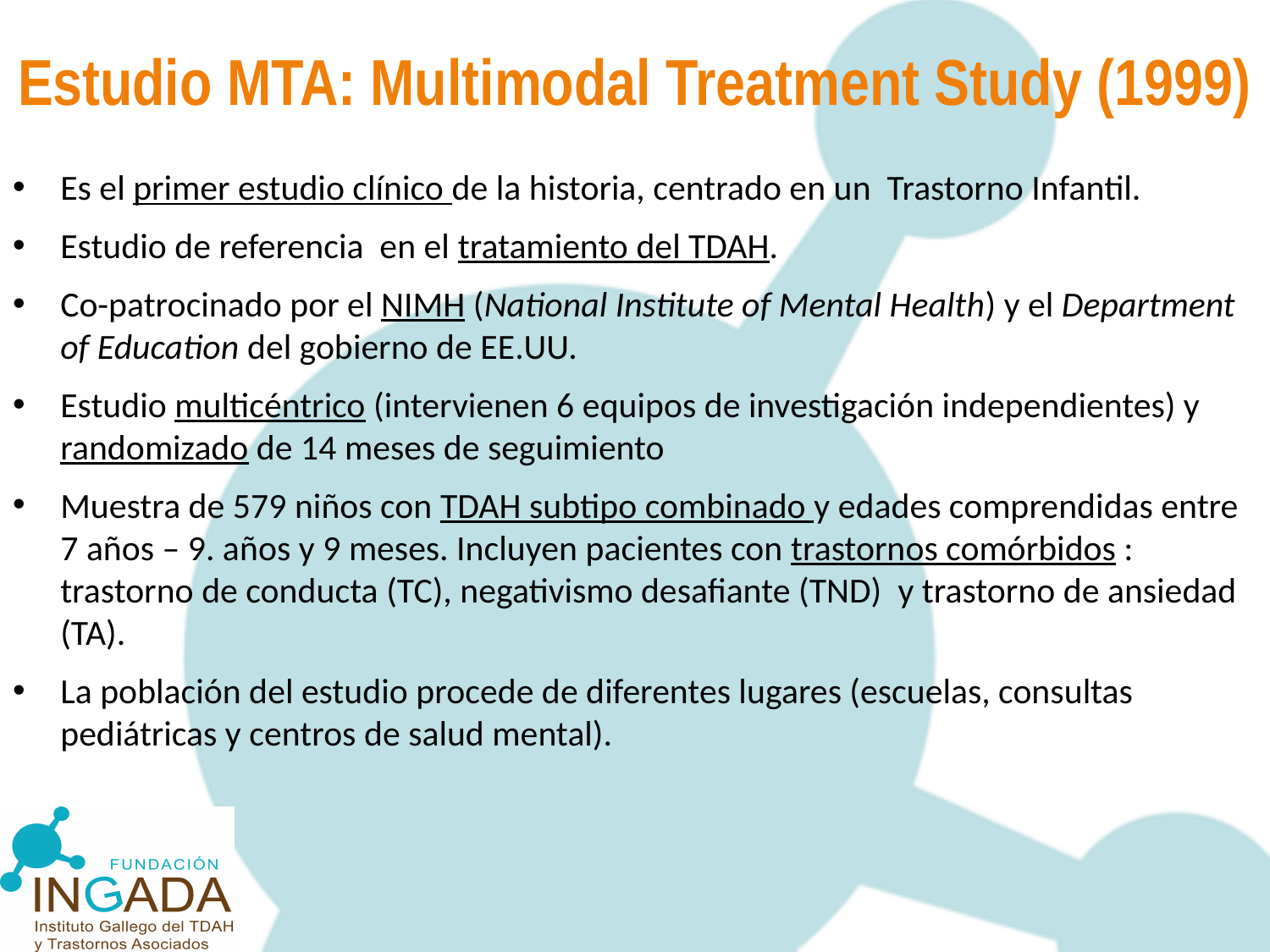

# Estudio MTA: Multimodal Treatment Study (1999)
Es el primer estudio clínico de la historia, centrado en un  Trastorno Infantil.
Estudio de referencia  en el tratamiento del TDAH.
Co-patrocinado por el NIMH (National Institute of Mental Health) y el Department of Education del gobierno de EE.UU.
Estudio multicéntrico (intervienen 6 equipos de investigación independientes) y randomizado de 14 meses de seguimiento
Muestra de 579 niños con TDAH subtipo combinado y edades comprendidas entre 7 años – 9. años y 9 meses. Incluyen pacientes con trastornos comórbidos : trastorno de conducta (TC), negativismo desafiante (TND)  y trastorno de ansiedad (TA).
La población del estudio procede de diferentes lugares (escuelas, consultas pediátricas y centros de salud mental).